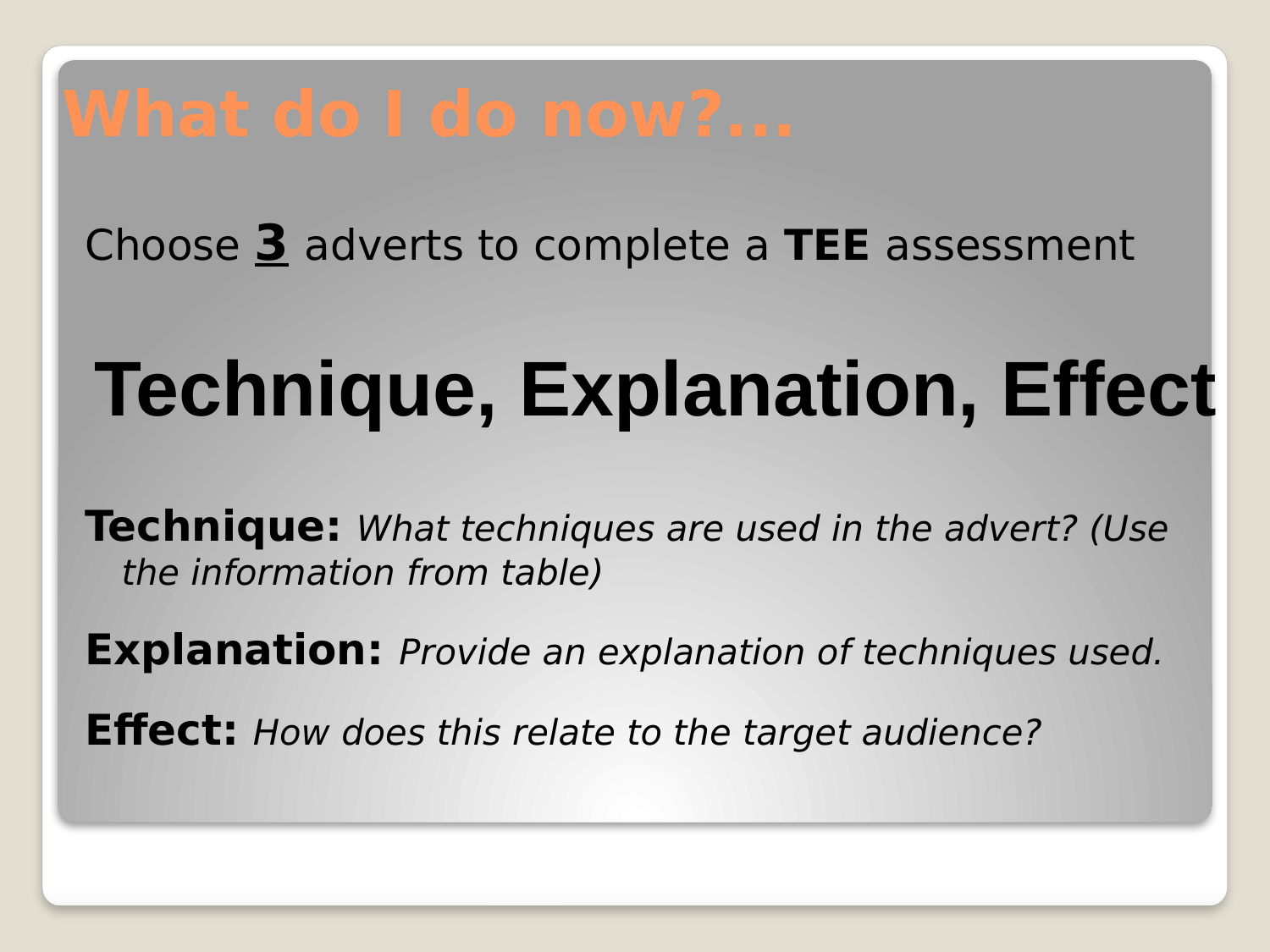

# What do I do now?...

Choose 3 adverts to complete a TEE assessment

Technique, Explanation, Effect

Technique: What techniques are used in the advert? (Use the information from table)
Explanation: Provide an explanation of techniques used.
Effect: How does this relate to the target audience?